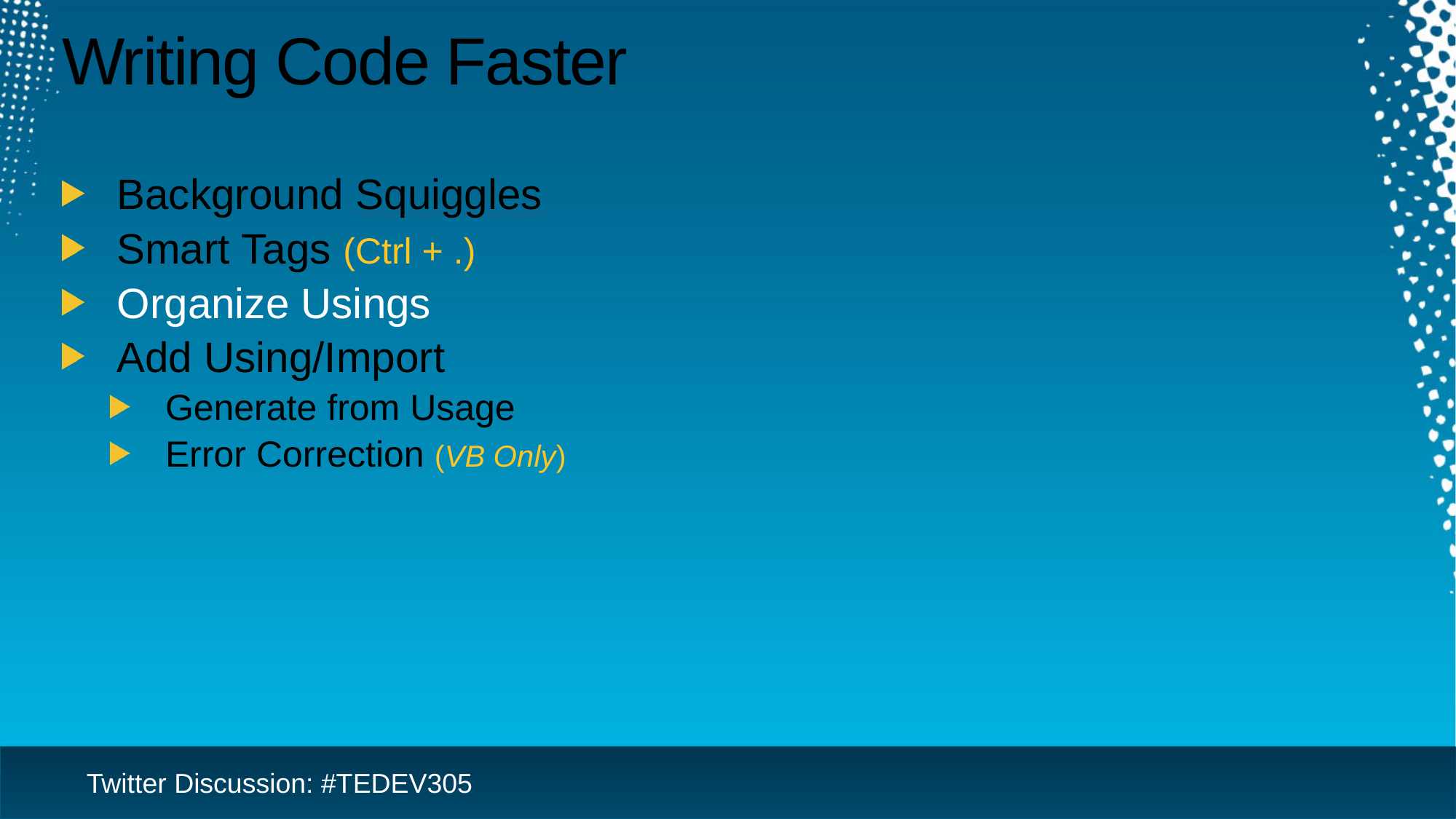

# Writing Code Faster
Background Squiggles
Smart Tags (Ctrl + .)
Organize Usings
Add Using/Import
Generate from Usage
Error Correction (VB Only)

Twitter Discussion: #TEDEV305